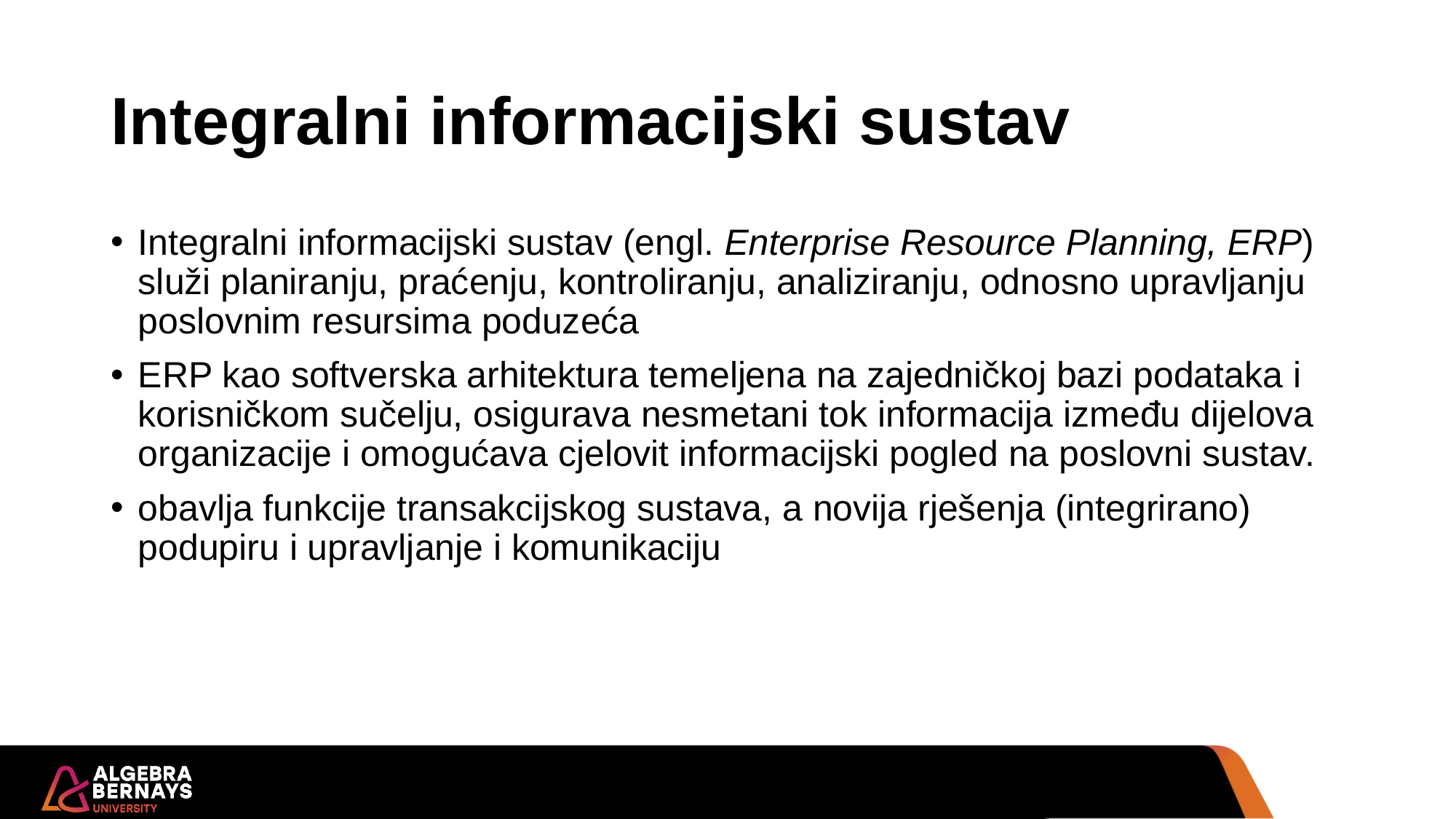

# Integralni informacijski sustav
Integralni informacijski sustav (engl. Enterprise Resource Planning, ERP) služi planiranju, praćenju, kontroliranju, analiziranju, odnosno upravljanju poslovnim resursima poduzeća
ERP kao softverska arhitektura temeljena na zajedničkoj bazi podataka i korisničkom sučelju, osigurava nesmetani tok informacija između dijelova organizacije i omogućava cjelovit informacijski pogled na poslovni sustav.
obavlja funkcije transakcijskog sustava, a novija rješenja (integrirano) podupiru i upravljanje i komunikaciju